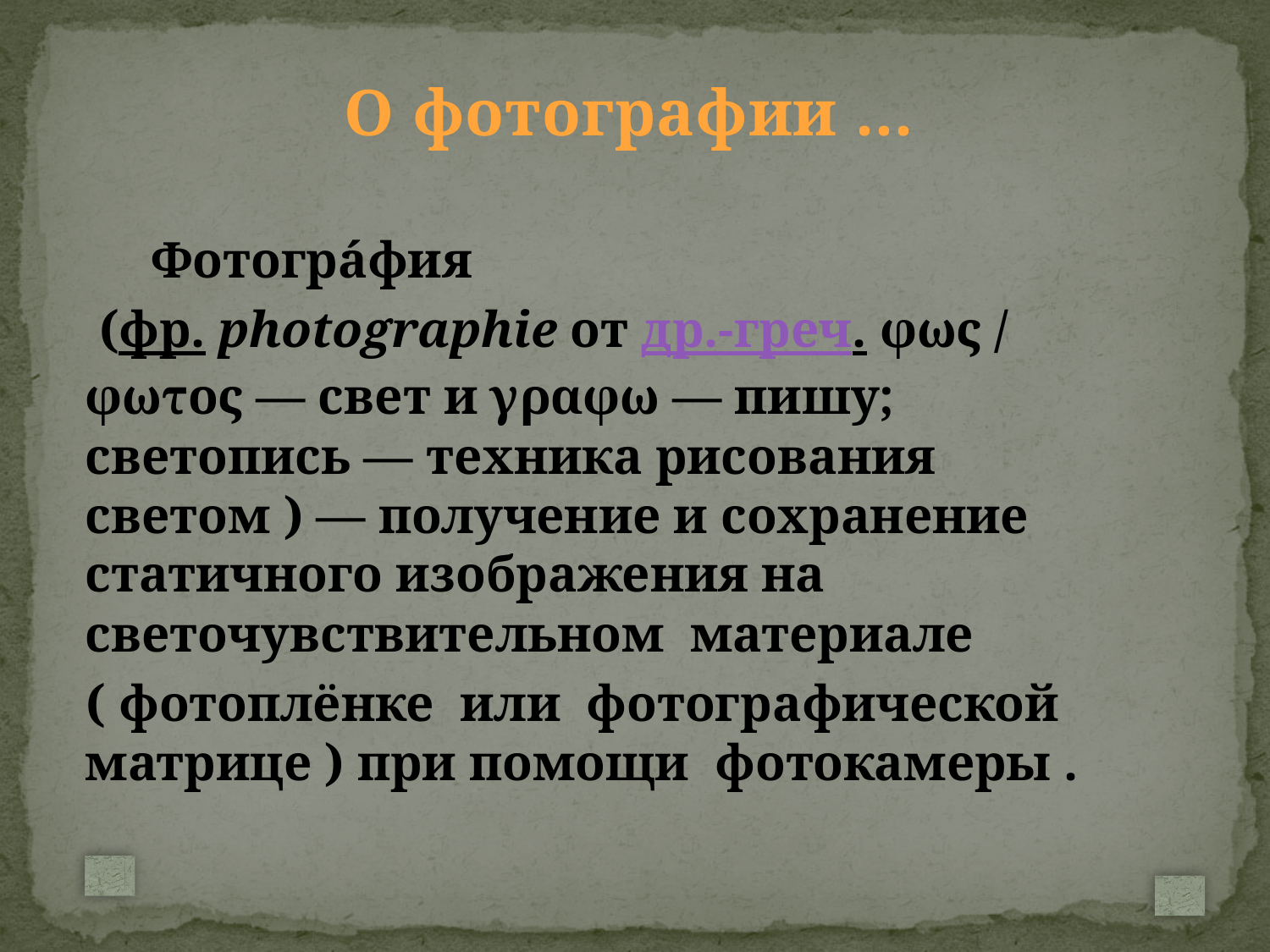

О фотографии ...
        Фотогра́фия
    (фр. photographie от др.-греч. φως / φωτος — свет и γραφω — пишу; светопись — техника рисования  светом ) — получение и сохранение статичного изображения на  светочувствительном  материале
   ( фотоплёнке  или  фотографической матрице ) при помощи  фотокамеры .